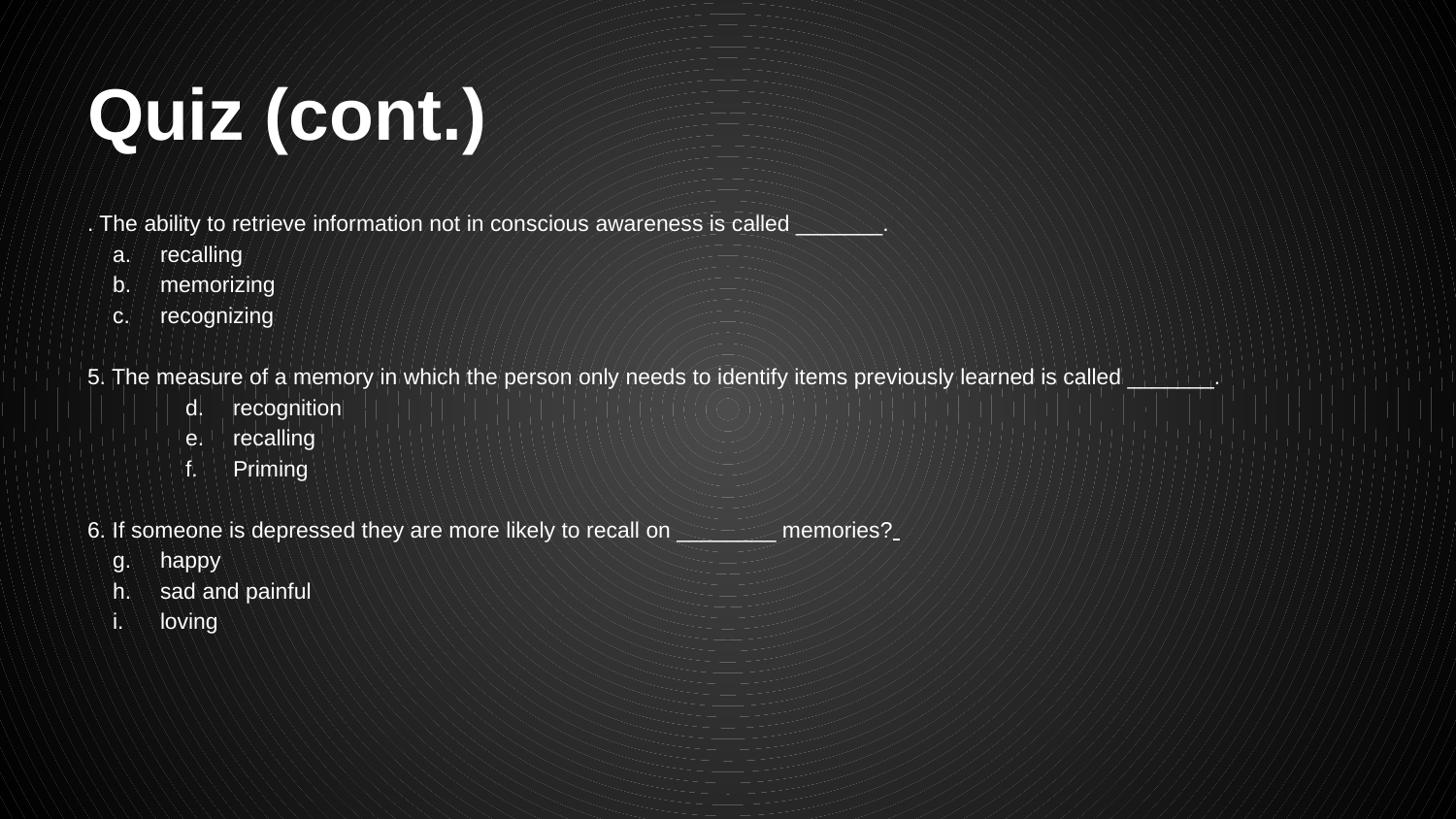

# Quiz (cont.)
. The ability to retrieve information not in conscious awareness is called _______.
recalling
memorizing
recognizing

5. The measure of a memory in which the person only needs to identify items previously learned is called _______.
recognition
recalling
Priming

6. If someone is depressed they are more likely to recall on ________ memories?
happy
sad and painful
loving